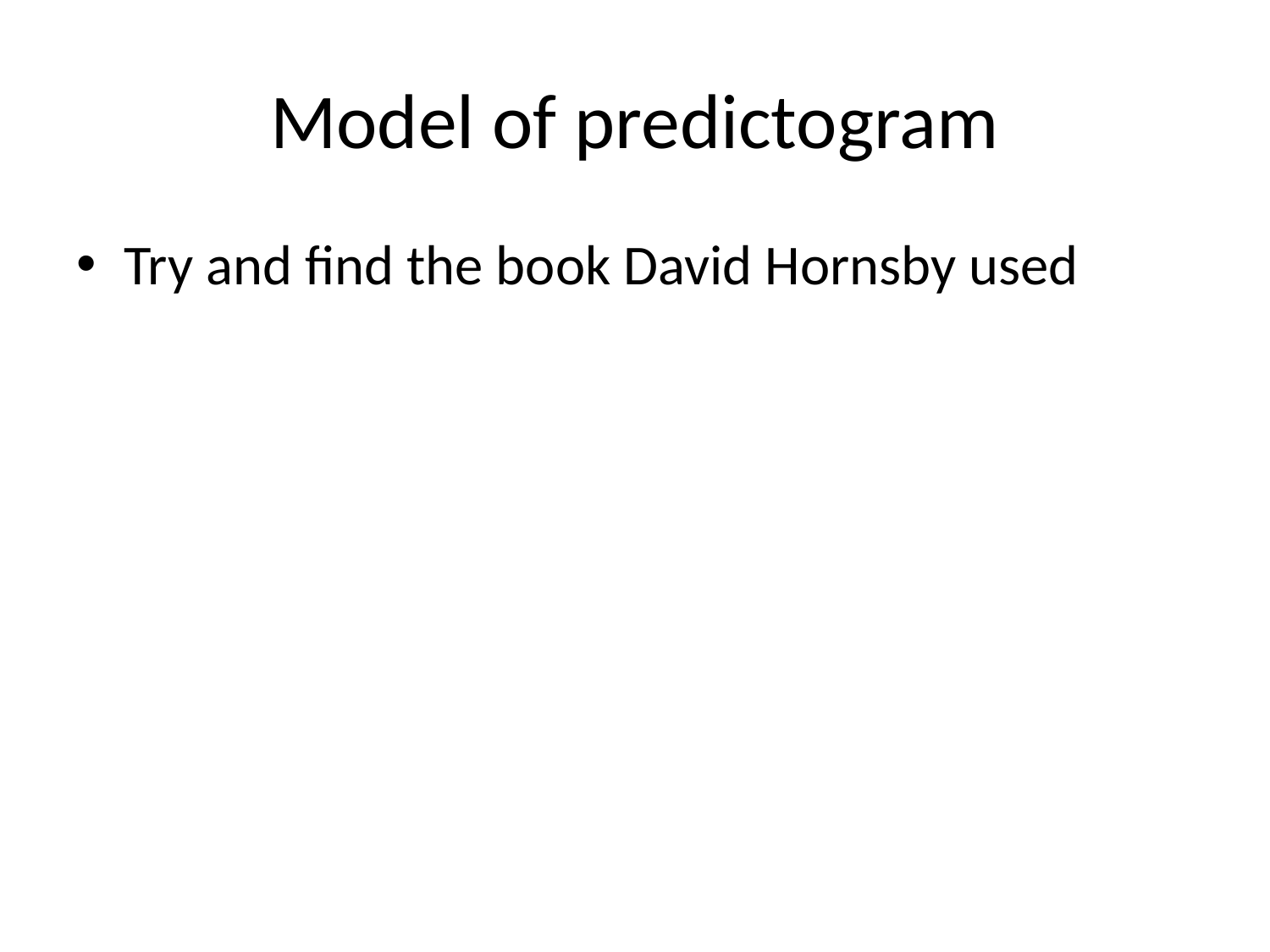

# Model of predictogram
Try and find the book David Hornsby used